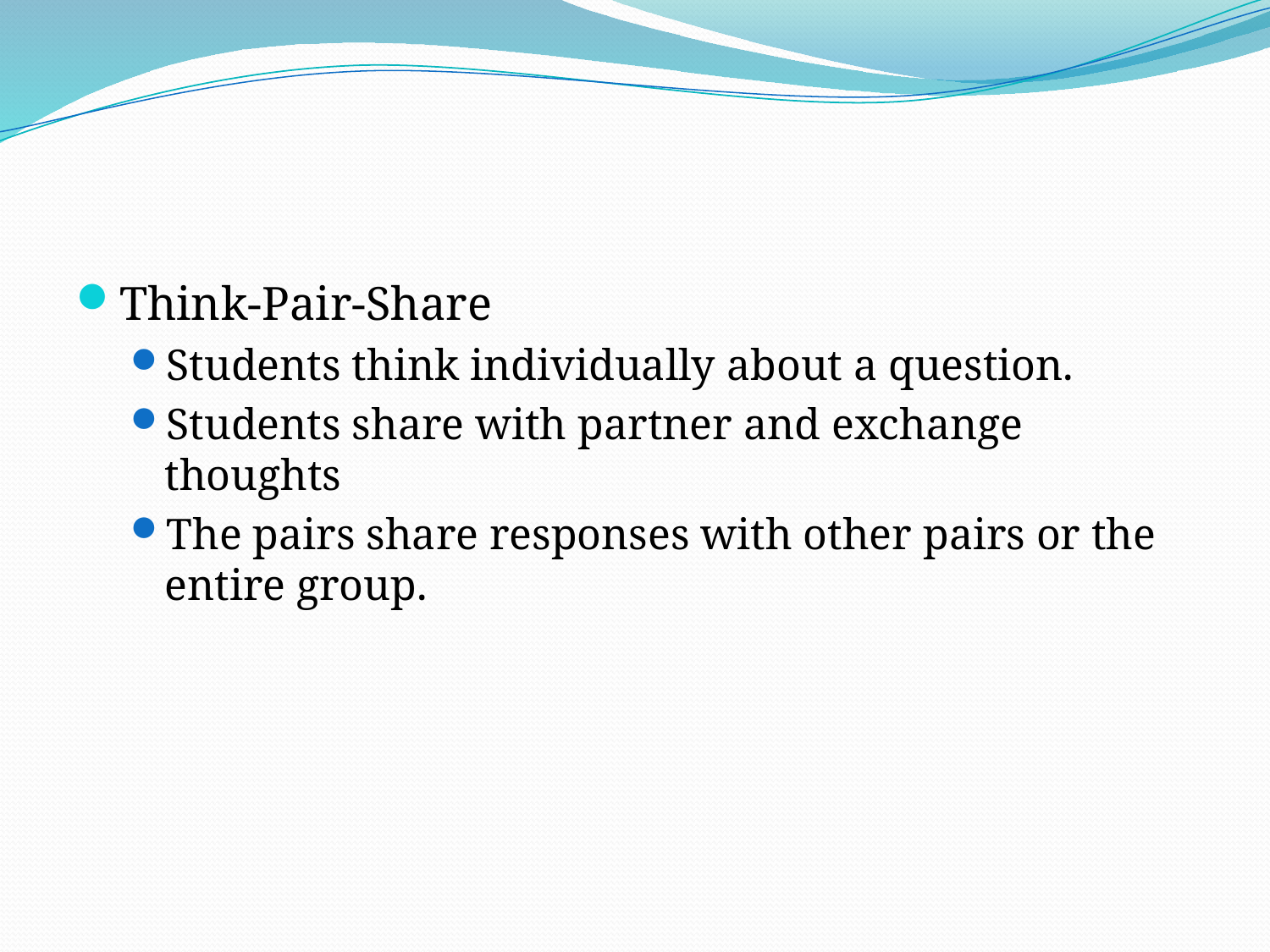

#
Think-Pair-Share
Students think individually about a question.
Students share with partner and exchange thoughts
The pairs share responses with other pairs or the entire group.